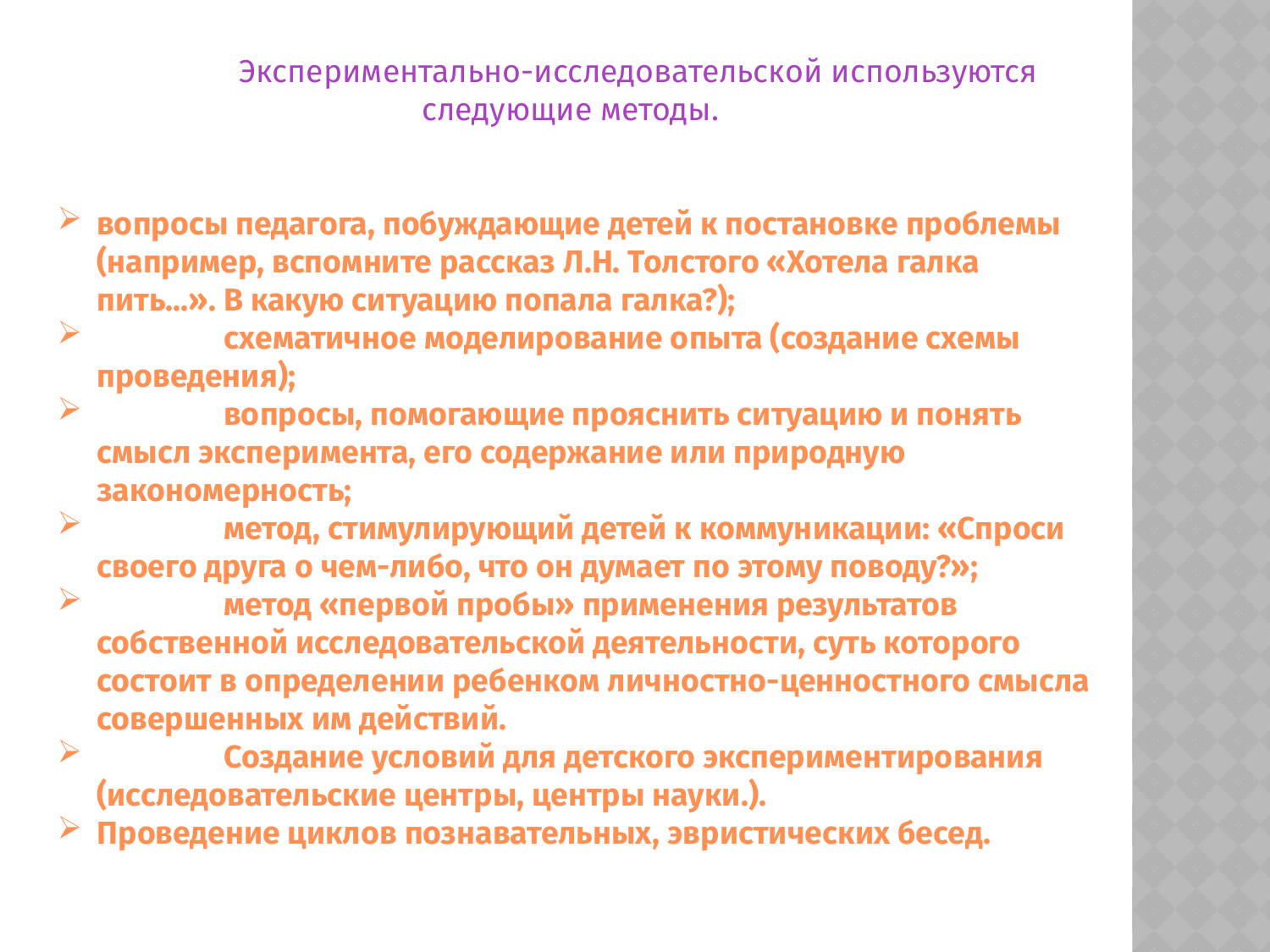

Экспериментально-исследовательской используются следующие методы.

вопросы педагога, побуждающие детей к постановке проблемы (например, вспомните рассказ Л.Н. Толстого «Хотела галка пить...». В какую ситуацию попала галка?);
	схематичное моделирование опыта (создание схемы проведения);
	вопросы, помогающие прояснить ситуацию и понять смысл эксперимента, его содержание или природную закономерность;
	метод, стимулирующий детей к коммуникации: «Спроси своего друга о чем-либо, что он думает по этому поводу?»;
	метод «первой пробы» применения результатов собственной исследовательской деятельности, суть которого состоит в определении ребенком личностно-ценностного смысла совершенных им действий.
	Создание условий для детского экспериментирования (исследовательские центры, центры науки.).
Проведение циклов познавательных, эвристических бесед.